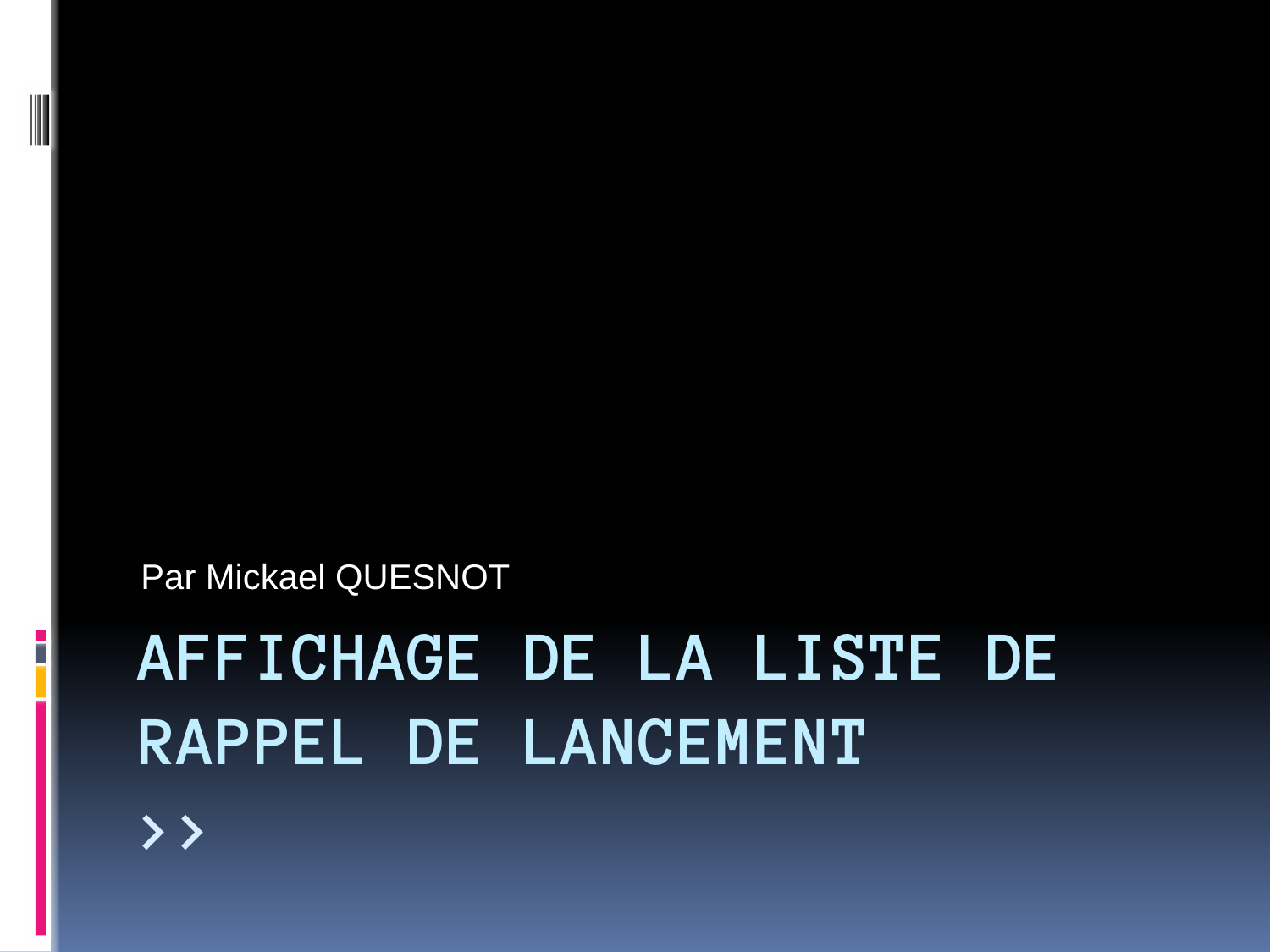

Par Mickael QUESNOT
# Affichage de la liste de rappel de lancement >>